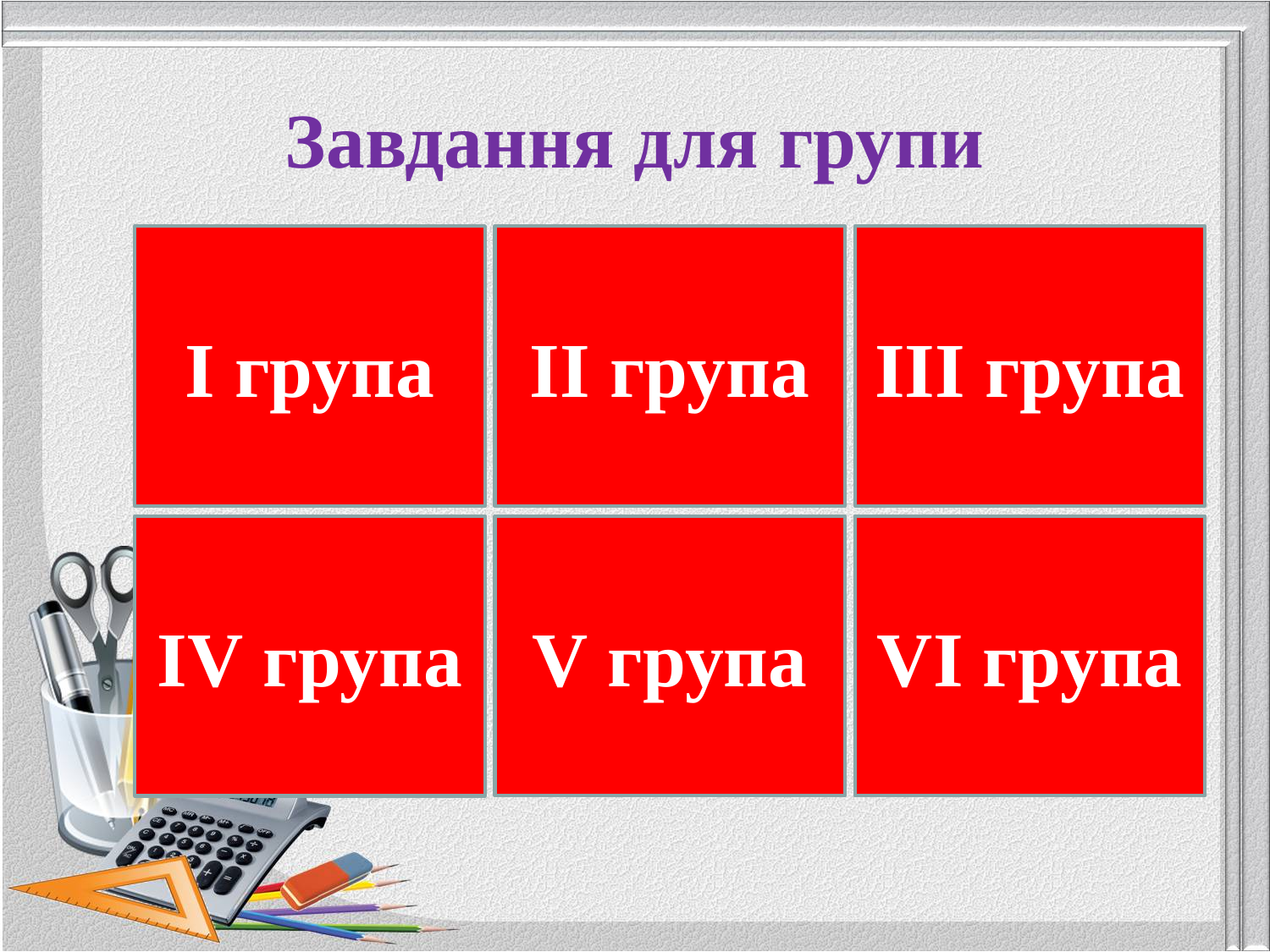

# Завдання для групи
І група
ІІІ група
ІІ група
ІV група
V група
VІ група